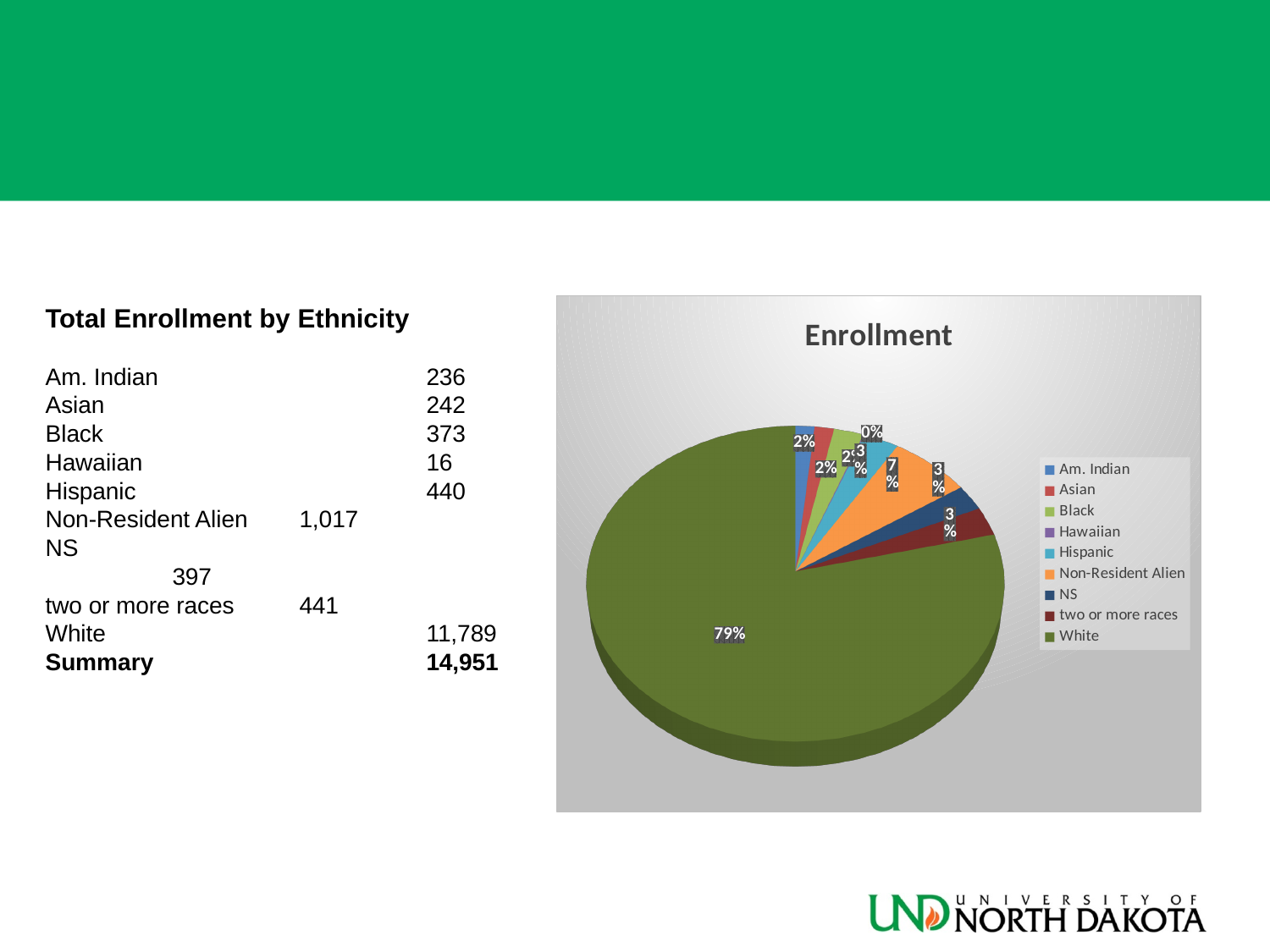

Total Enrollment by Ethnicity
Ethnicity Enrollment
Am. Indian 			236
Asian 			242
Black 			373
Hawaiian 			16
Hispanic 			440
Non-Resident Alien 	1,017
NS 				397
two or more races 	441
White 			11,789
Summary 			14,951

[unsupported chart]